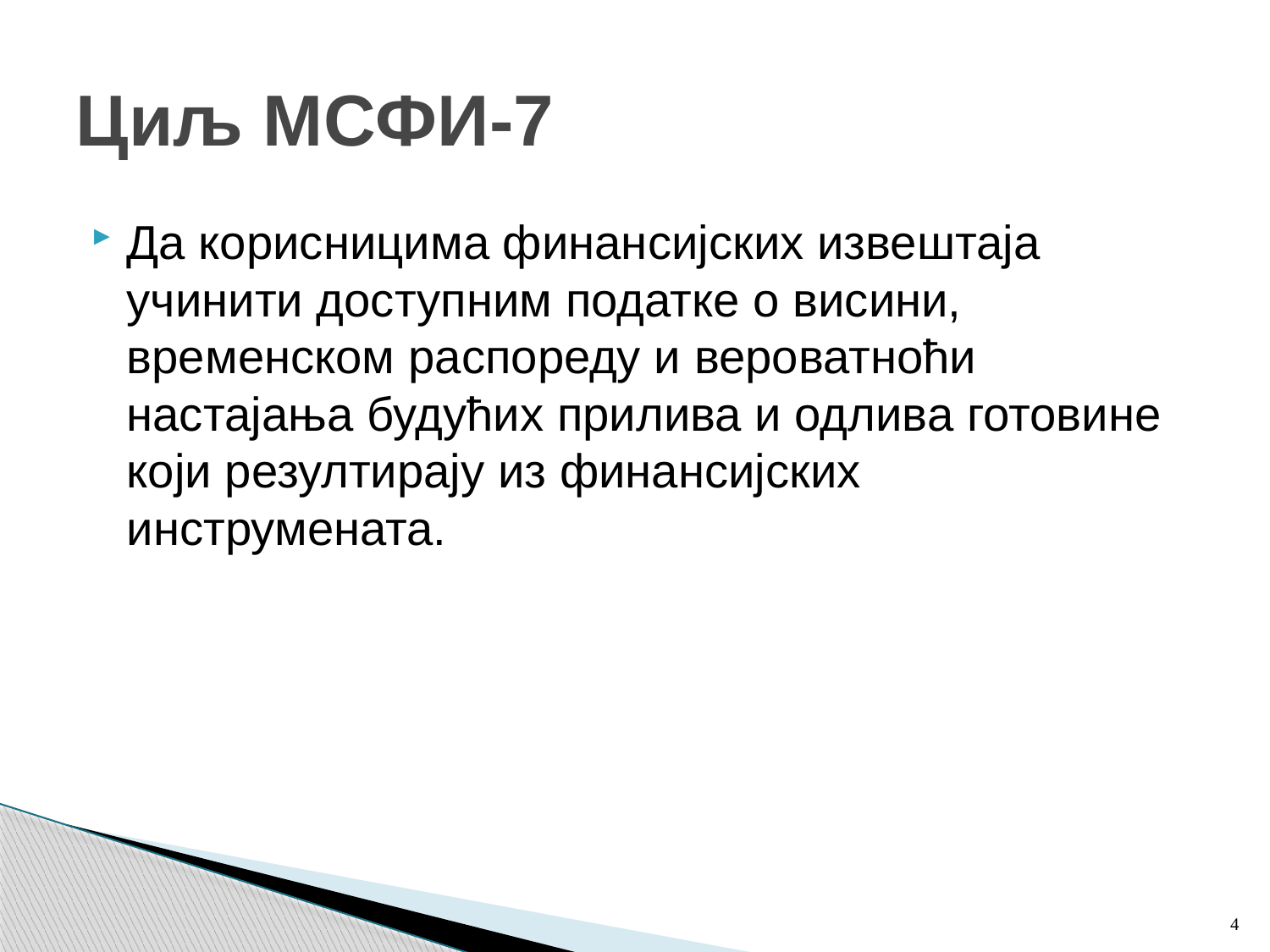

# Циљ МСФИ-7
Да корисницима финансијских извештаја учинити доступним податке о висини, временском распореду и вероватноћи настајања будућих прилива и одлива готовине који резултирају из финансијских инструмената.
4